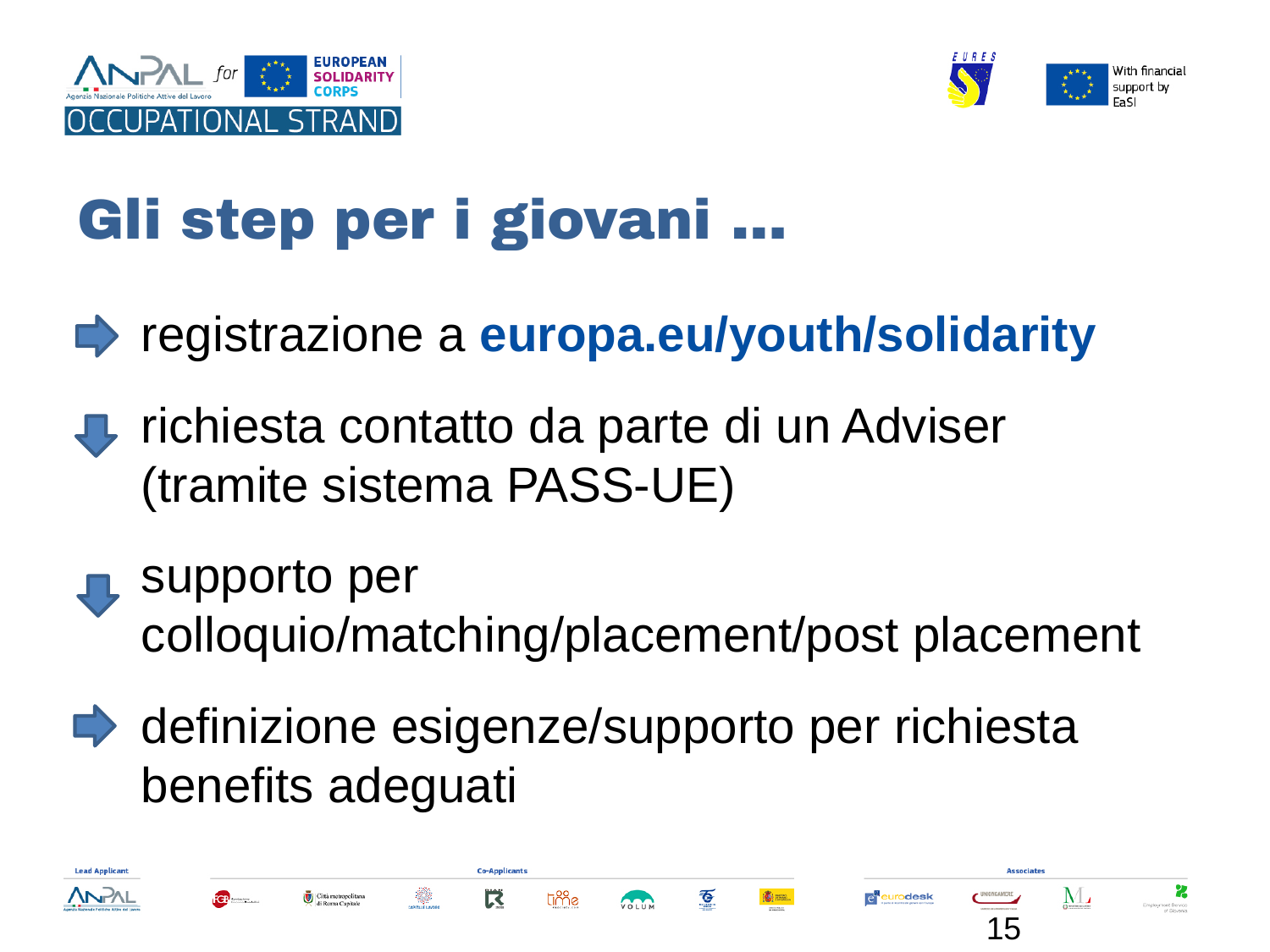

# Gli step per i giovani …
registrazione a europa.eu/youth/solidarity
richiesta contatto da parte di un Adviser (tramite sistema PASS-UE)
supporto per colloquio/matching/placement/post placement
definizione esigenze/supporto per richiesta benefits adeguati

15